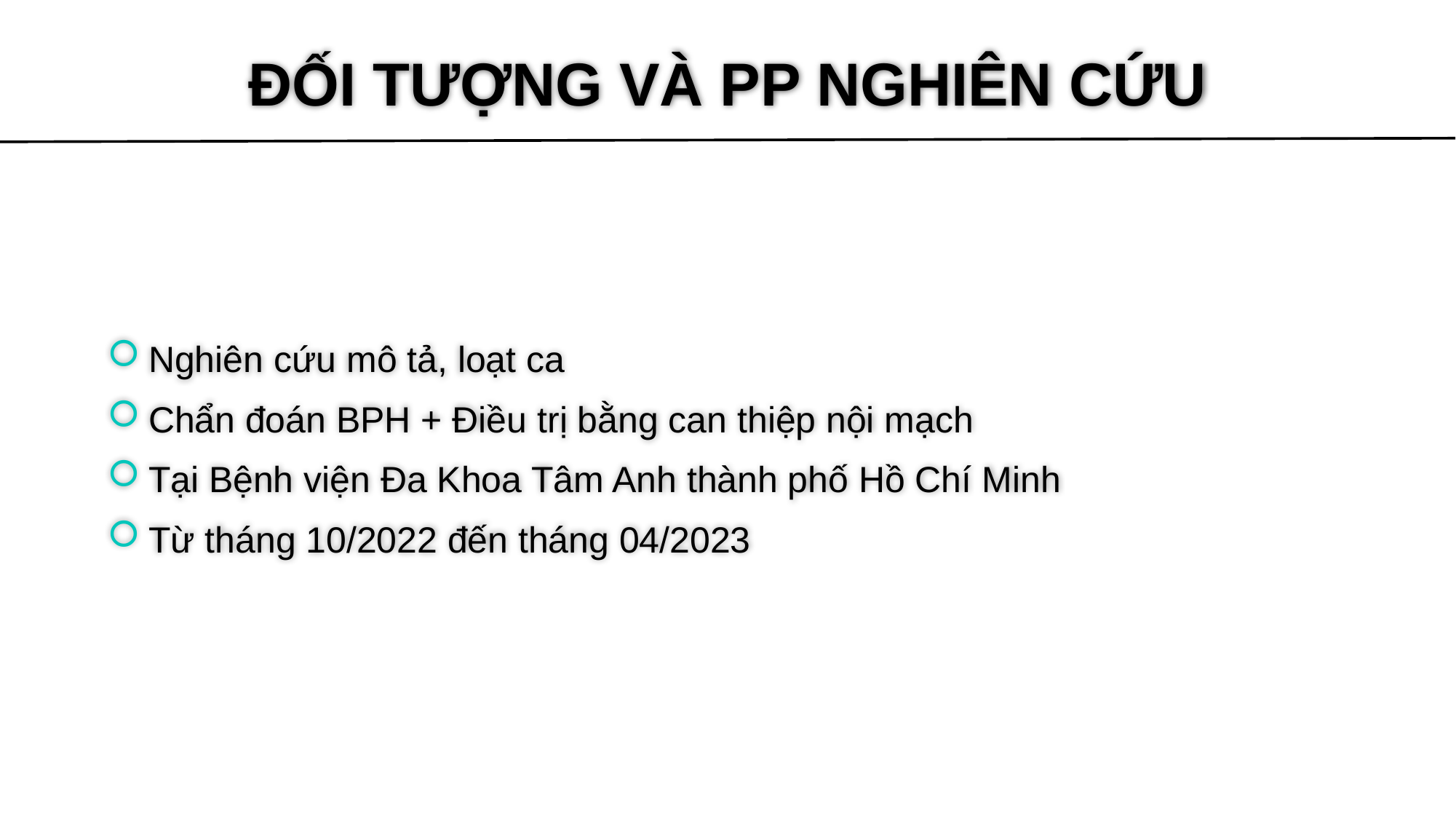

# ĐỐI TƯỢNG VÀ PP NGHIÊN CỨU
Nghiên cứu mô tả, loạt ca
Chẩn đoán BPH + Điều trị bằng can thiệp nội mạch
Tại Bệnh viện Đa Khoa Tâm Anh thành phố Hồ Chí Minh
Từ tháng 10/2022 đến tháng 04/2023